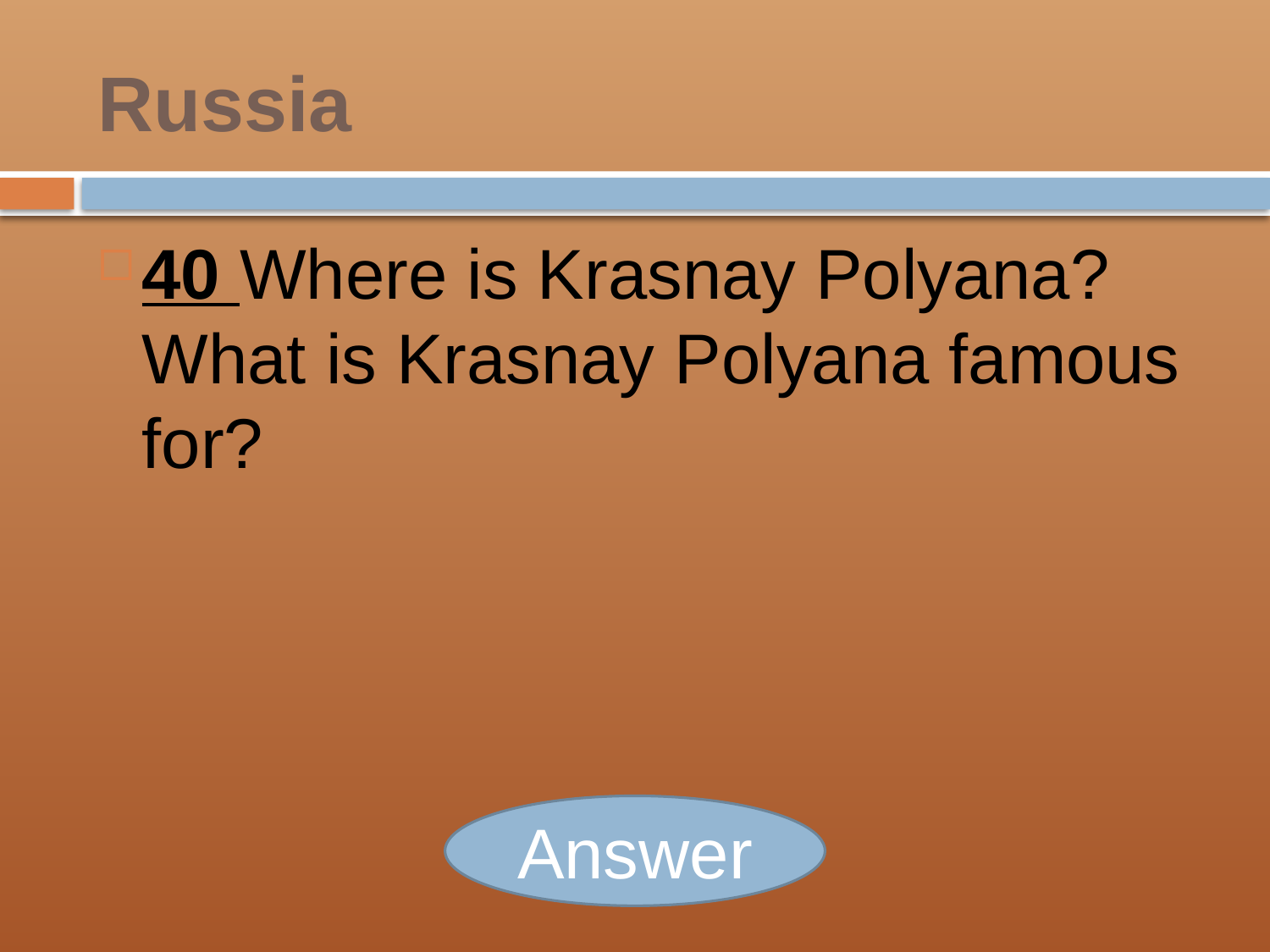

# Russia
40 Where is Krasnay Polyana? What is Krasnay Polyana famous for?

Answer